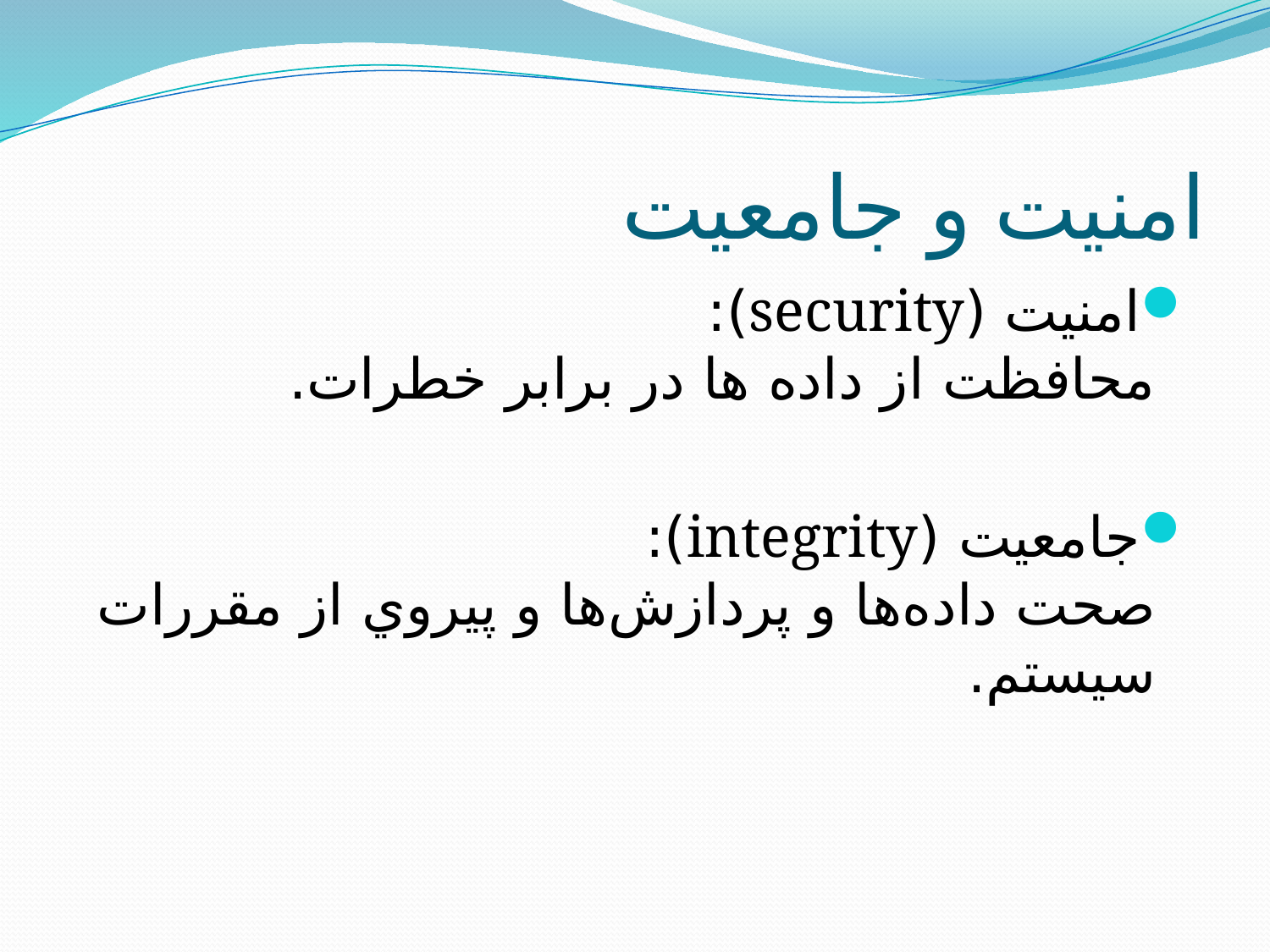

# امنيت و جامعيت
امنيت (security):
محافظت از داده ها در برابر خطرات.

جامعيت (integrity):
صحت داده‌ها و پردازش‌ها و پيروي از مقررات سيستم.